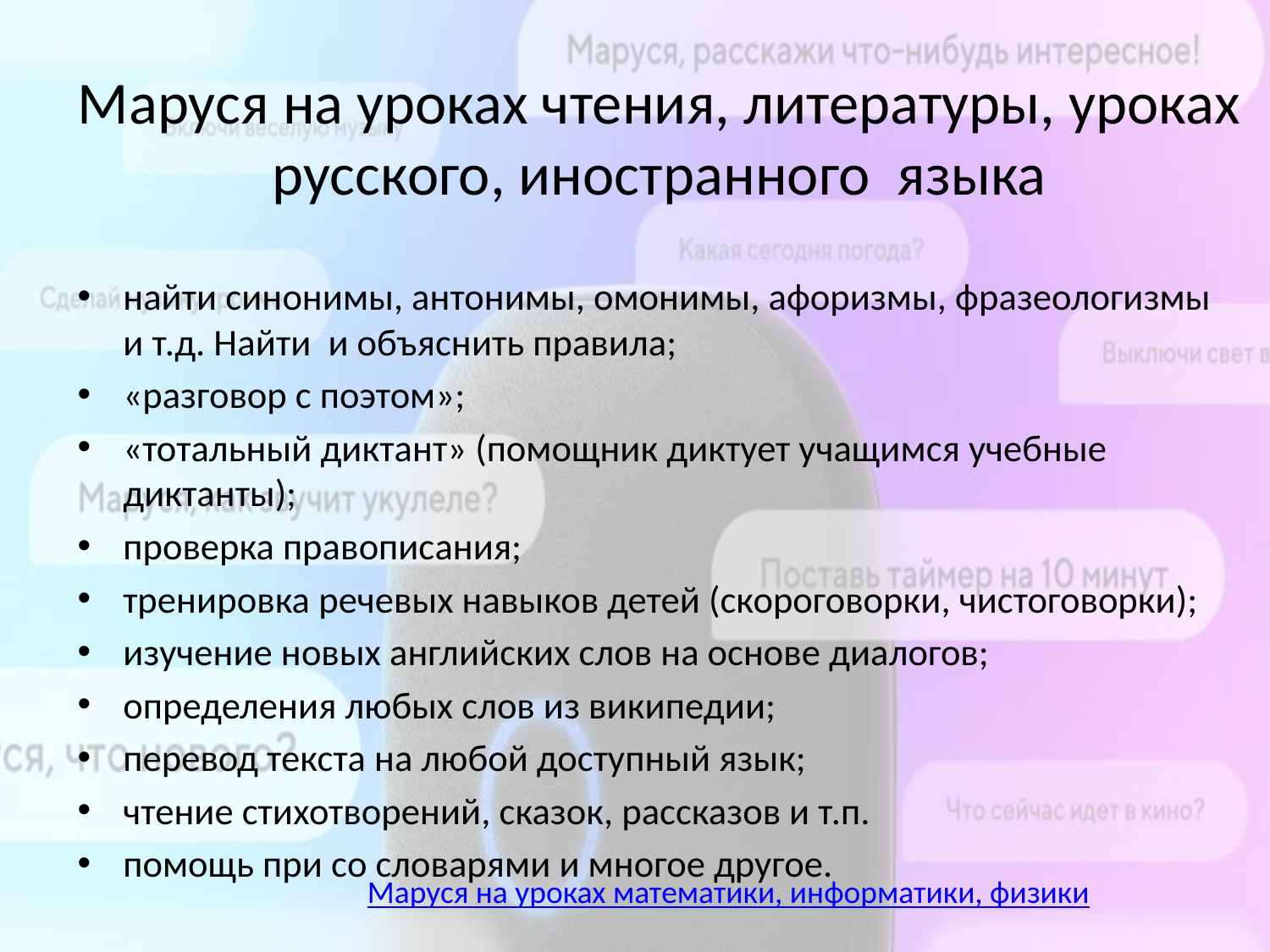

# Маруся на уроках чтения, литературы, уроках русского, иностранного  языка
найти синонимы, антонимы, омонимы, афоризмы, фразеологизмы и т.д. Найти  и объяснить правила;
«разговор с поэтом»;
«тотальный диктант» (помощник диктует учащимся учебные диктанты);
проверка правописания;
тренировка речевых навыков детей (скороговорки, чистоговорки);
изучение новых английских слов на основе диалогов;
определения любых слов из википедии;
перевод текста на любой доступный язык;
чтение стихотворений, сказок, рассказов и т.п.
помощь при со словарями и многое другое.
Маруся на уроках математики, информатики, физики